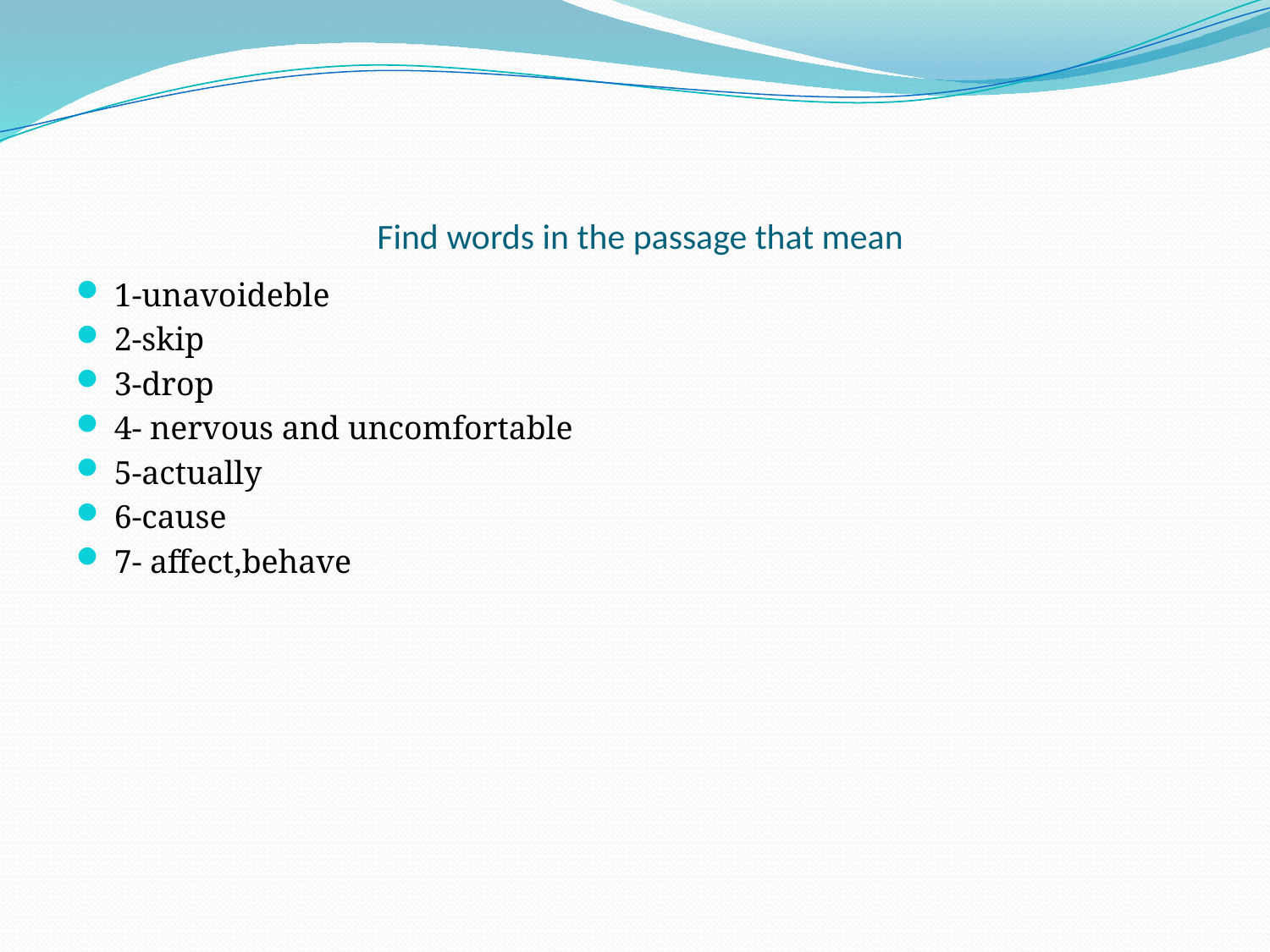

# Find words in the passage that mean
1-unavoideble
2-skip
3-drop
4- nervous and uncomfortable
5-actually
6-cause
7- affect,behave